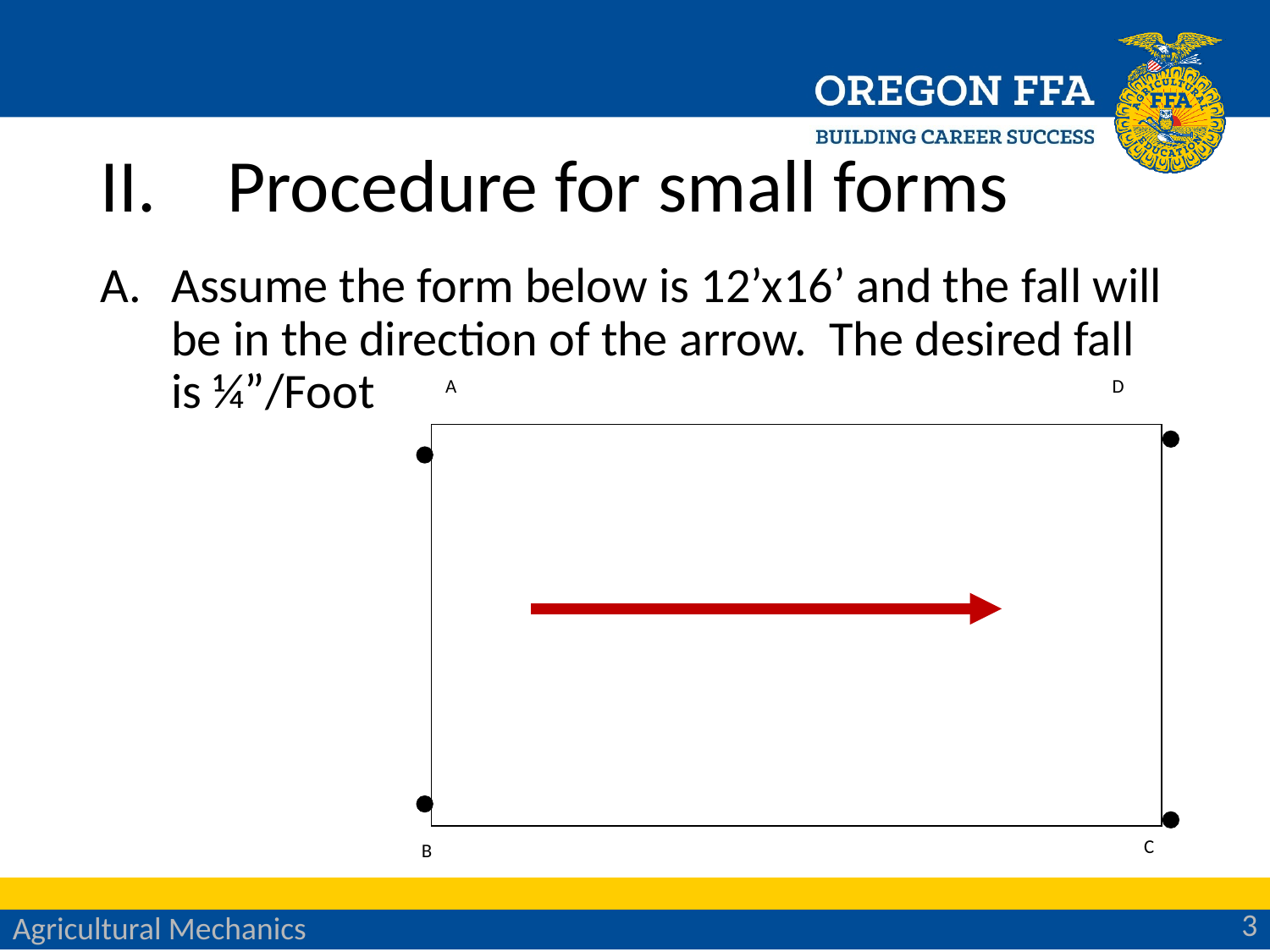

# Procedure for small forms
Assume the form below is 12’x16’ and the fall will be in the direction of the arrow.  The desired fall is ¼”/Foot
A

D

C
B
3
Agricultural Mechanics